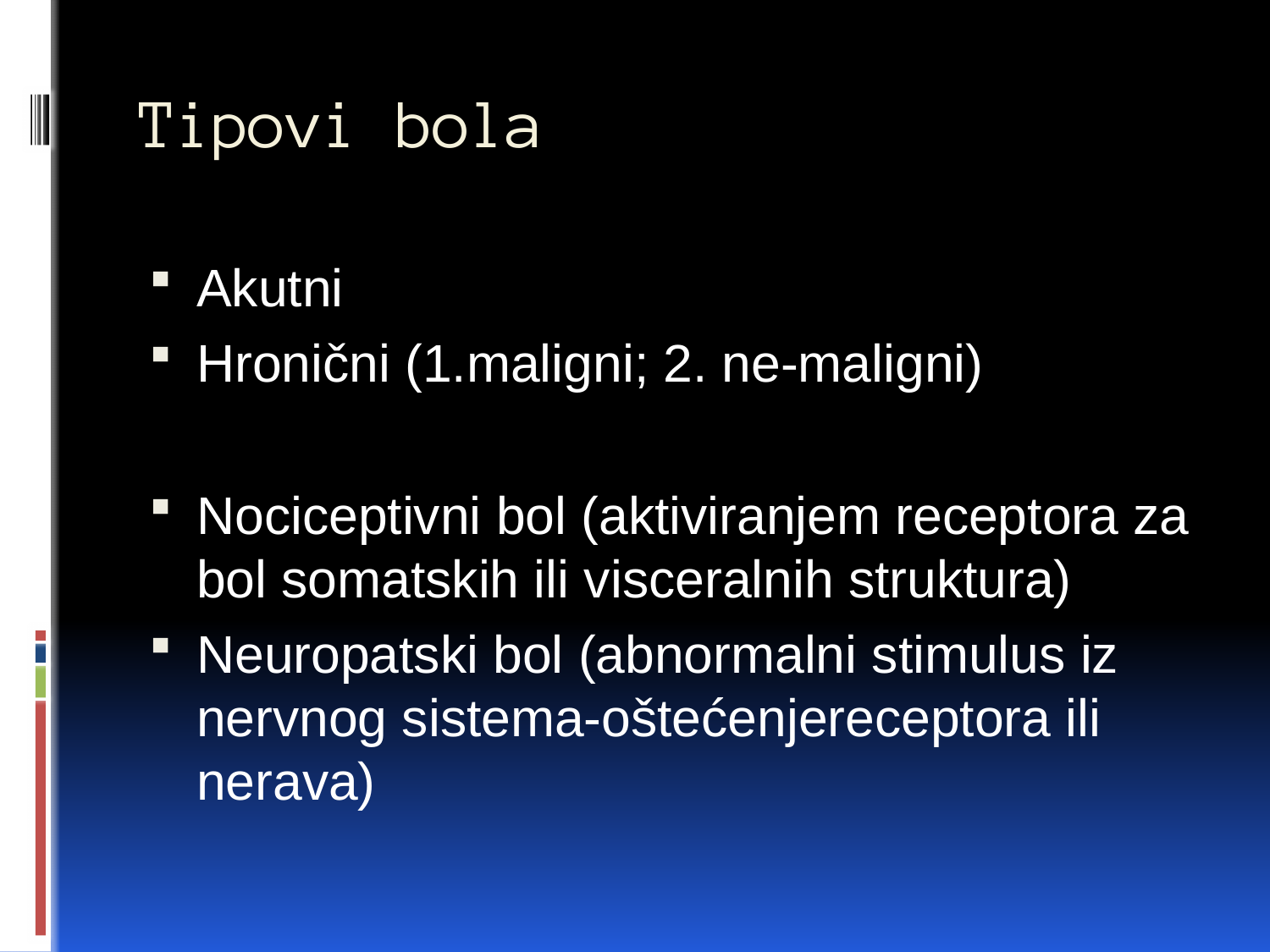

# Tipovi bola
Akutni
Hronični (1.maligni; 2. ne-maligni)

Nociceptivni bol (aktiviranjem receptora za bol somatskih ili visceralnih struktura)
Neuropatski bol (abnormalni stimulus iz nervnog sistema-oštećenjereceptora ili nerava)